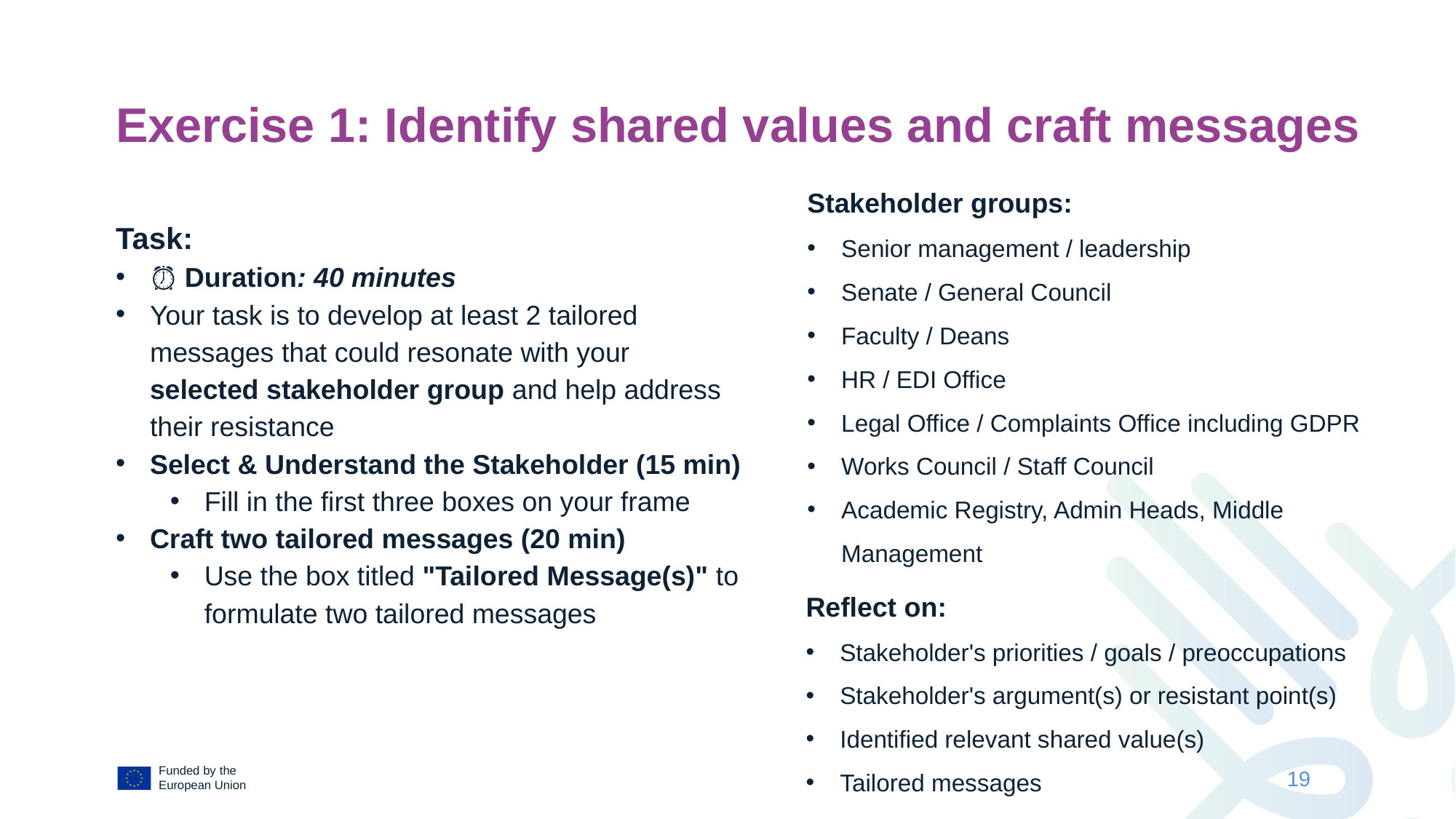

Exercise 1: Identify shared values and craft messages
Stakeholder groups:
Senior management / leadership
Senate / General Council
Faculty / Deans
HR / EDI Office
Legal Office / Complaints Office including GDPR
Works Council / Staff Council
Academic Registry, Admin Heads, Middle Management

Task:
⏰ Duration: 40 minutes
Your task is to develop at least 2 tailored messages that could resonate with your selected stakeholder group and help address their resistance
Select & Understand the Stakeholder (15 min)
Fill in the first three boxes on your frame
Craft two tailored messages (20 min)
Use the box titled "Tailored Message(s)" to formulate two tailored messages
Reflect on:
Stakeholder's priorities / goals / preoccupations
Stakeholder's argument(s) or resistant point(s)
Identified relevant shared value(s)
Tailored messages
19